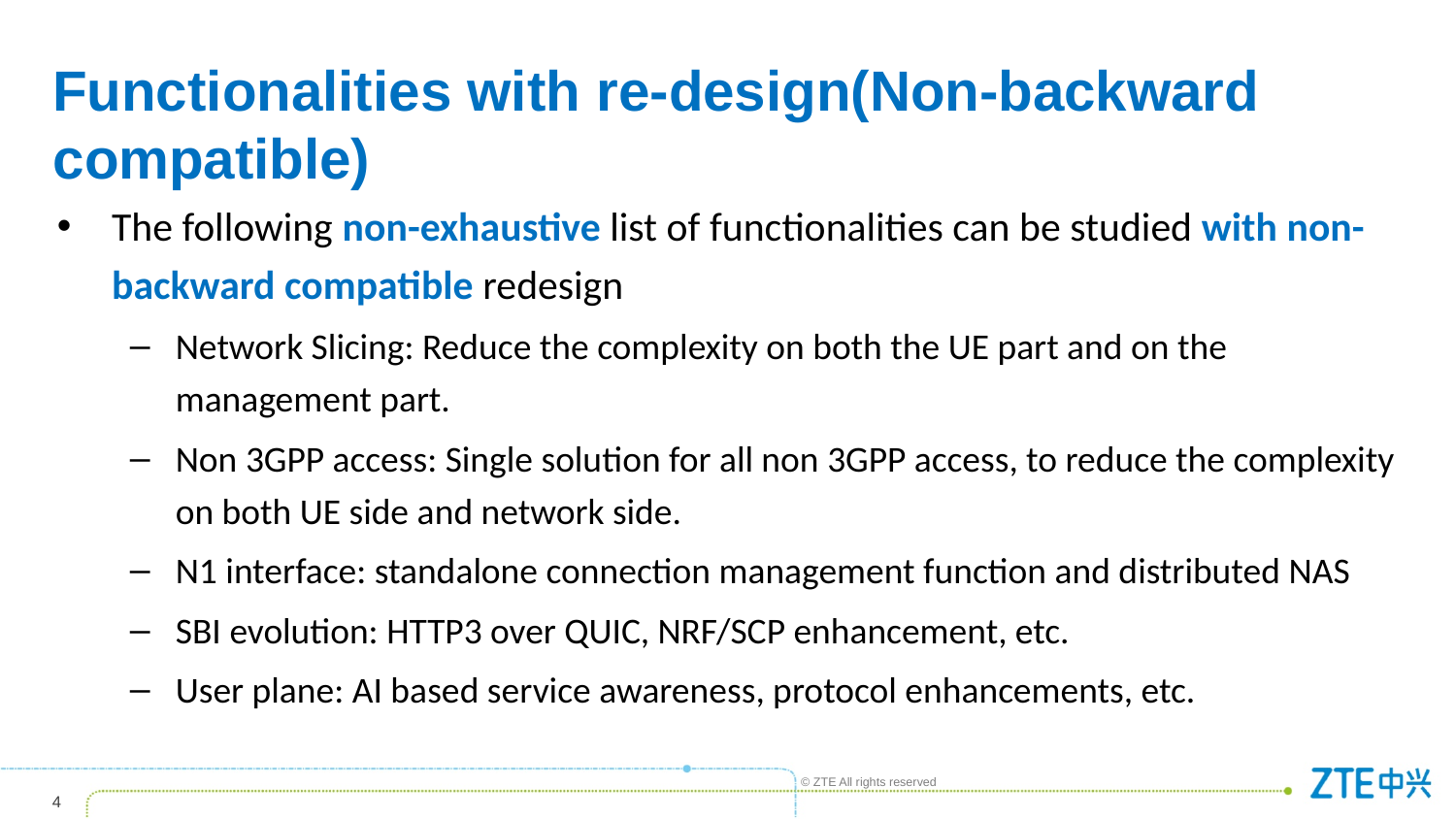

# Functionalities with re-design(Non-backward compatible)
The following non-exhaustive list of functionalities can be studied with non-backward compatible redesign
Network Slicing: Reduce the complexity on both the UE part and on the management part.
Non 3GPP access: Single solution for all non 3GPP access, to reduce the complexity on both UE side and network side.
N1 interface: standalone connection management function and distributed NAS
SBI evolution: HTTP3 over QUIC, NRF/SCP enhancement, etc.
User plane: AI based service awareness, protocol enhancements, etc.